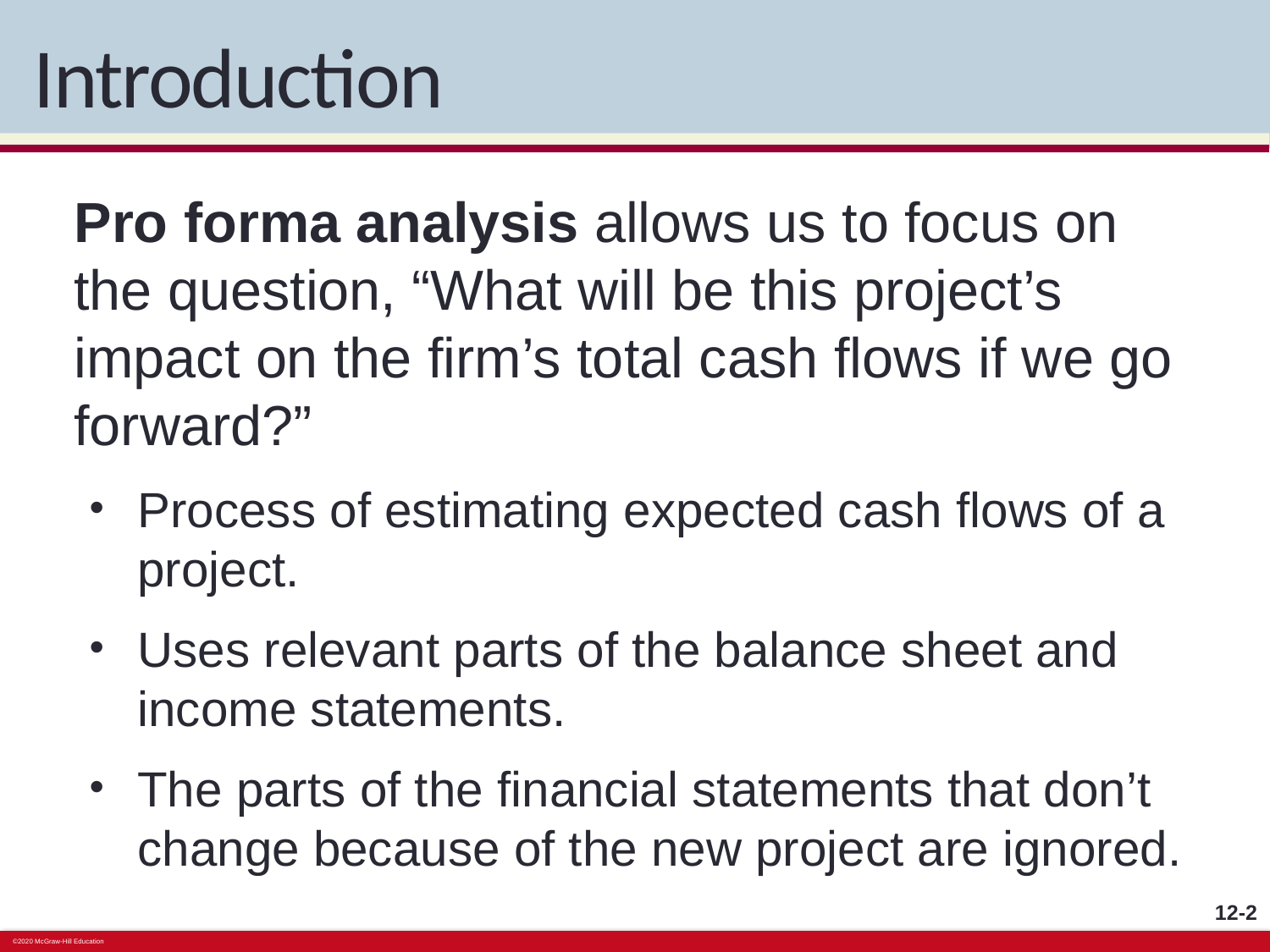

# Introduction
Pro forma analysis allows us to focus on the question, “What will be this project’s impact on the firm’s total cash flows if we go forward?”
Process of estimating expected cash flows of a project.
Uses relevant parts of the balance sheet and income statements.
The parts of the financial statements that don’t change because of the new project are ignored.